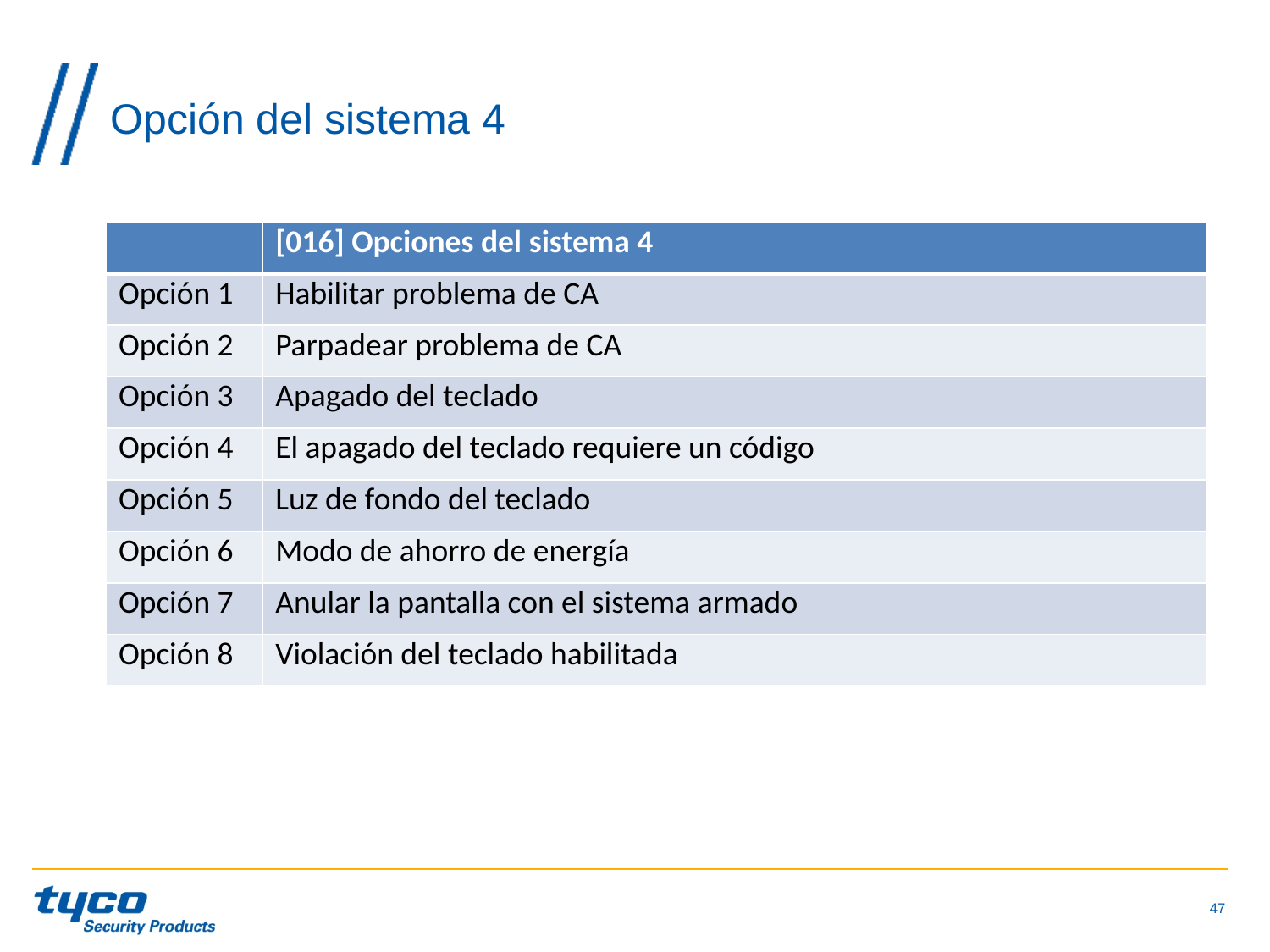

# Opción del sistema 4
|  | [016] Opciones del sistema 4 |
| --- | --- |
| Opción 1 | Habilitar problema de CA |
| Opción 2 | Parpadear problema de CA |
| Opción 3 | Apagado del teclado |
| Opción 4 | El apagado del teclado requiere un código |
| Opción 5 | Luz de fondo del teclado |
| Opción 6 | Modo de ahorro de energía |
| Opción 7 | Anular la pantalla con el sistema armado |
| Opción 8 | Violación del teclado habilitada |
47